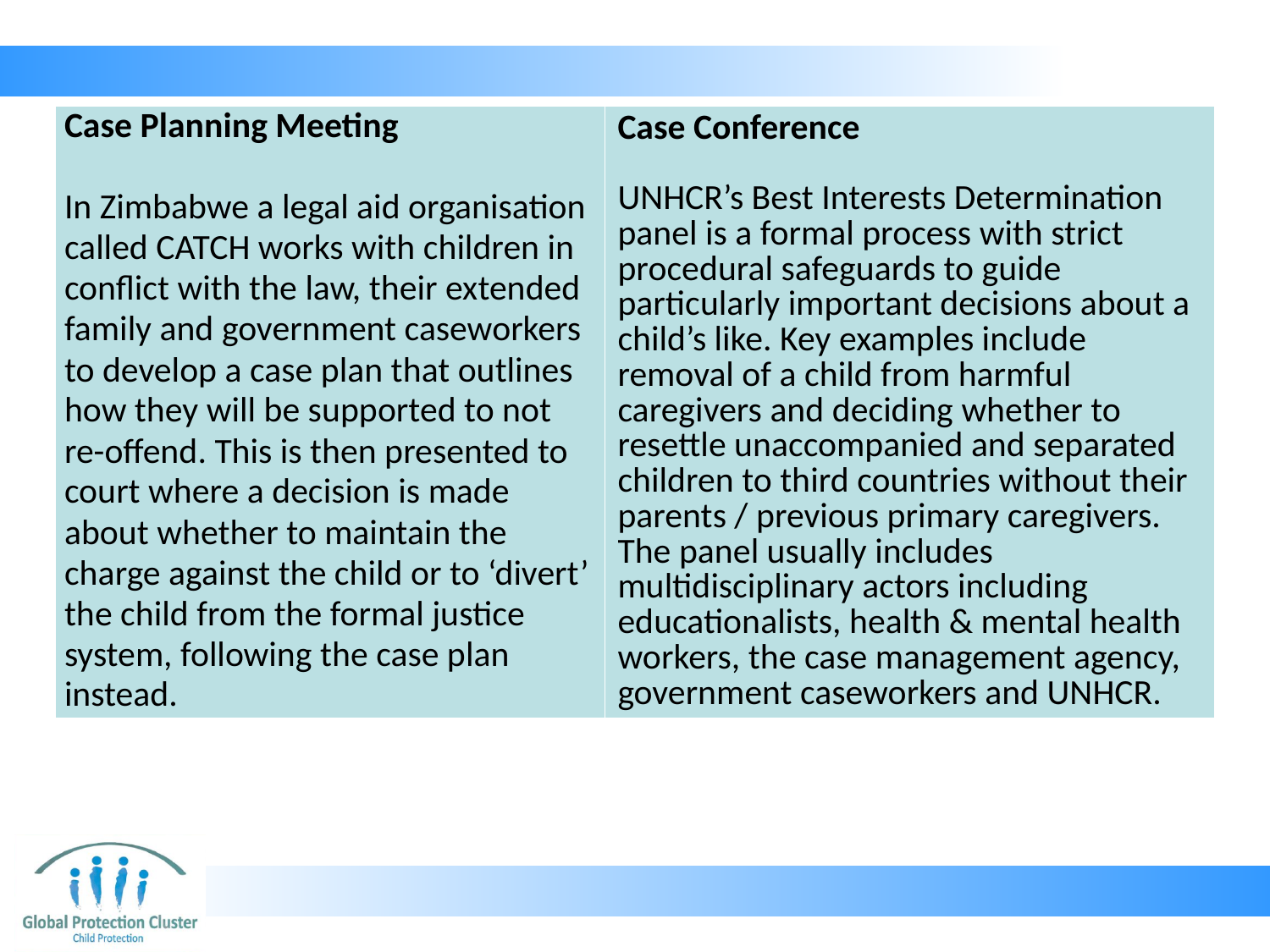

| Case Planning Meeting   In Zimbabwe a legal aid organisation called CATCH works with children in conflict with the law, their extended family and government caseworkers to develop a case plan that outlines how they will be supported to not re-offend. This is then presented to court where a decision is made about whether to maintain the charge against the child or to ‘divert’ the child from the formal justice system, following the case plan instead. | Case Conference   UNHCR’s Best Interests Determination panel is a formal process with strict procedural safeguards to guide particularly important decisions about a child’s like. Key examples include removal of a child from harmful caregivers and deciding whether to resettle unaccompanied and separated children to third countries without their parents / previous primary caregivers. The panel usually includes multidisciplinary actors including educationalists, health & mental health workers, the case management agency, government caseworkers and UNHCR. |
| --- | --- |